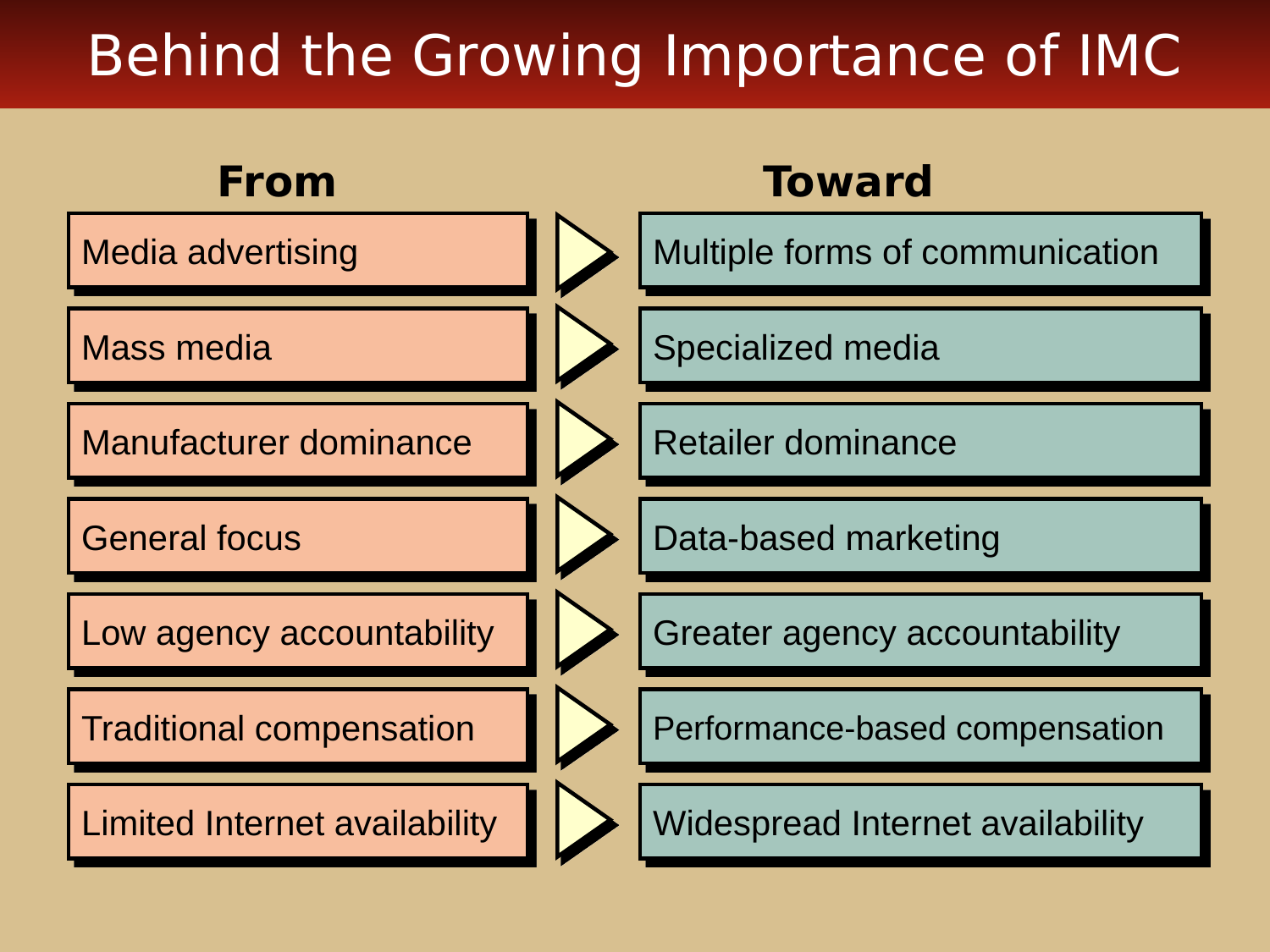

# Behind the Growing Importance of IMC
From
Toward
Media advertising
Multiple forms of communication

Mass media
Specialized media

Manufacturer dominance
Retailer dominance

General focus
Data-based marketing

Low agency accountability
Greater agency accountability

Traditional compensation
Performance-based compensation

Limited Internet availability
Widespread Internet availability